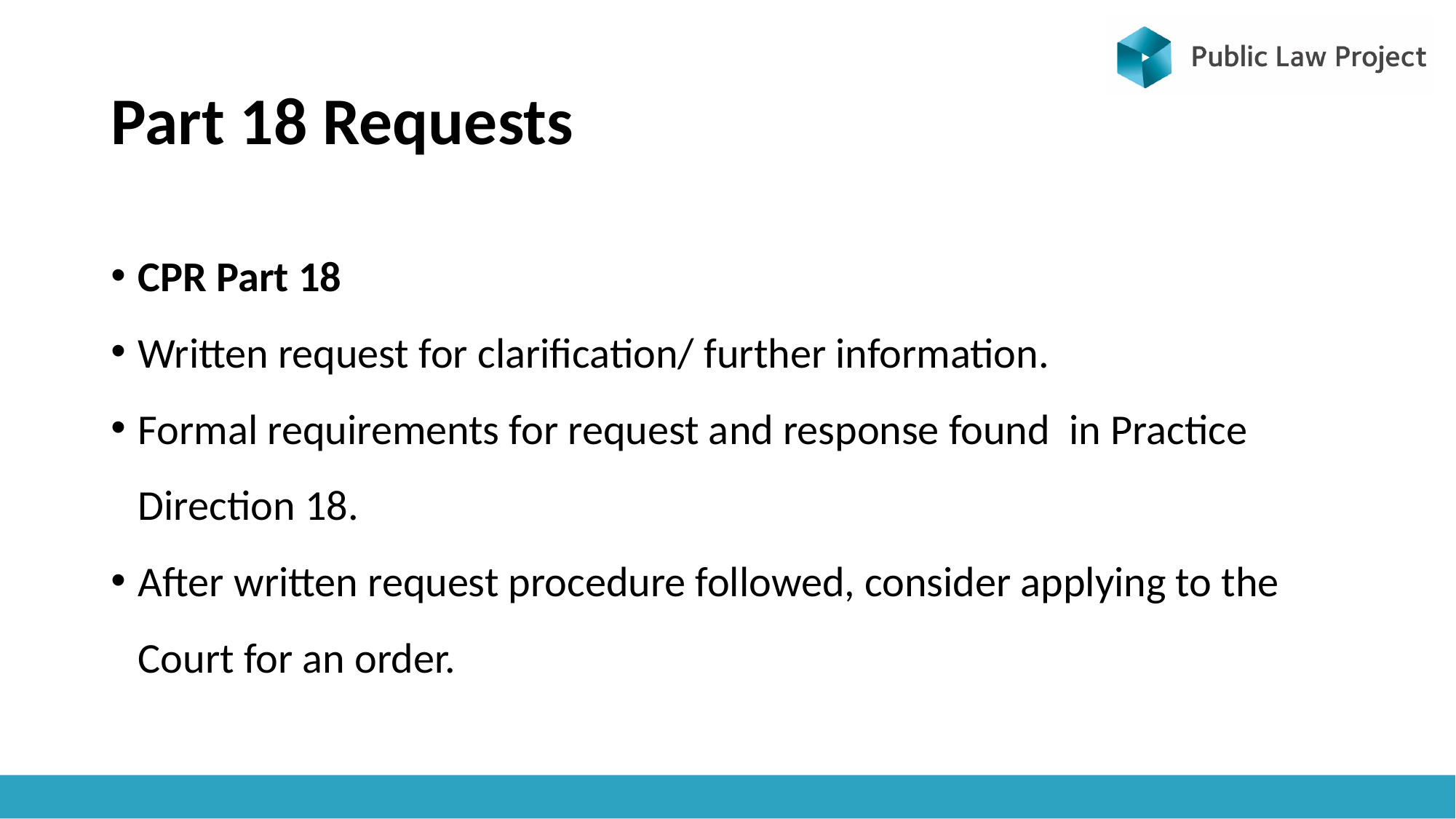

# Part 18 Requests
CPR Part 18
Written request for clarification/ further information.
Formal requirements for request and response found  in Practice Direction 18.
After written request procedure followed, consider applying to the Court for an order.